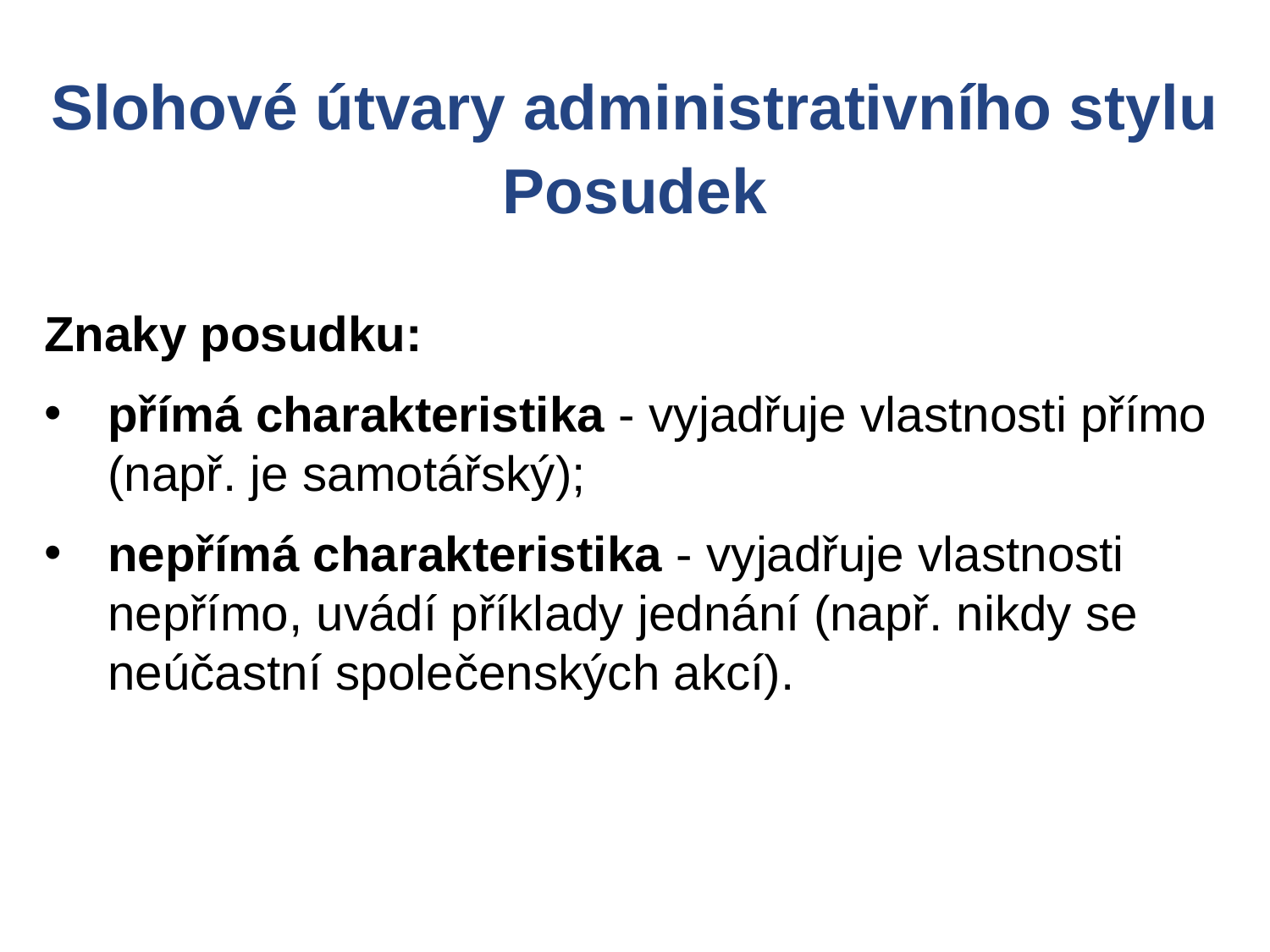

Slohové útvary administrativního stylu
Posudek
Znaky posudku:
přímá charakteristika - vyjadřuje vlastnosti přímo (např. je samotářský);
nepřímá charakteristika - vyjadřuje vlastnosti nepřímo, uvádí příklady jednání (např. nikdy se neúčastní společenských akcí).